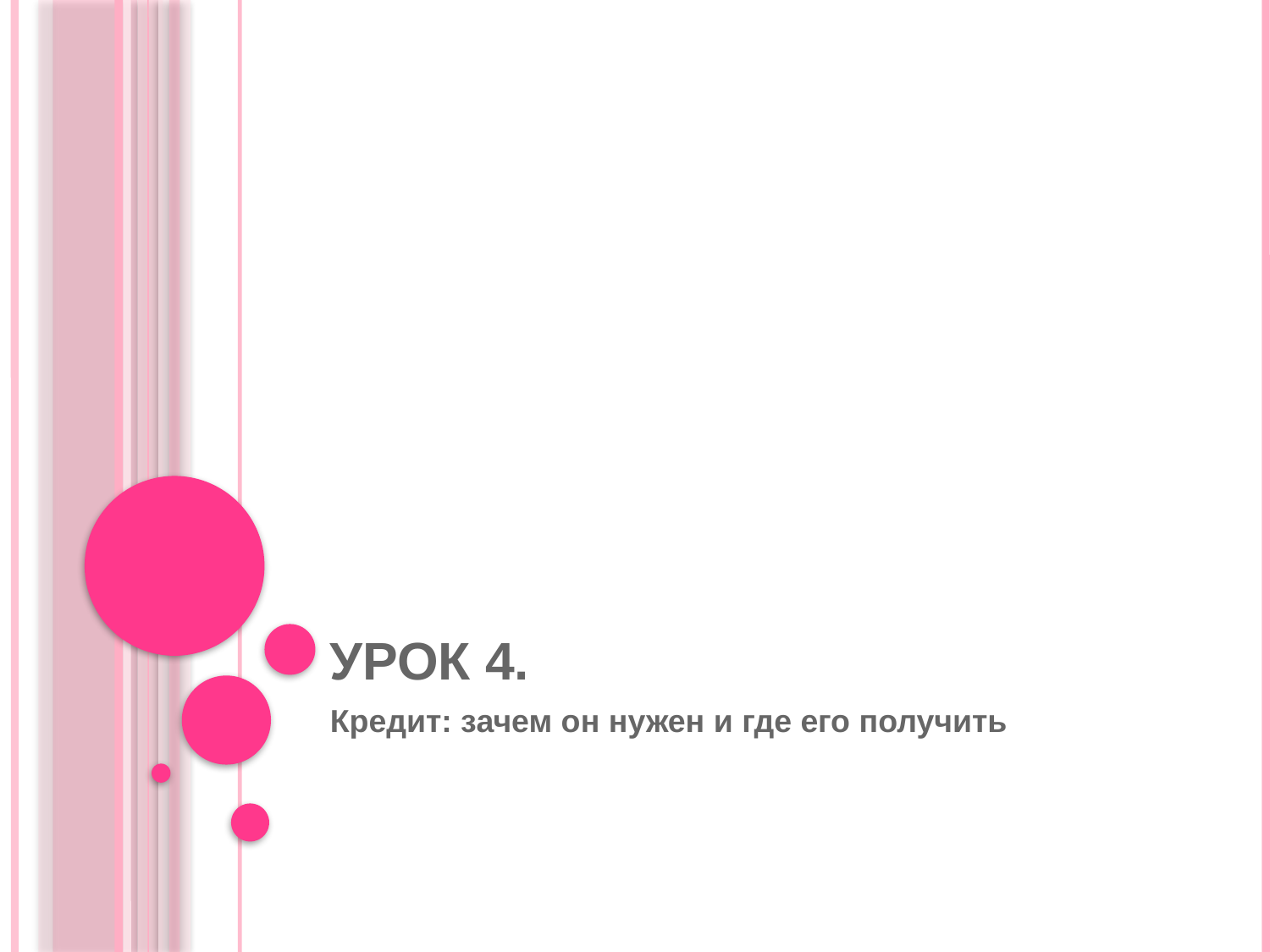

# Урок 4.
Кредит: зачем он нужен и где его получить